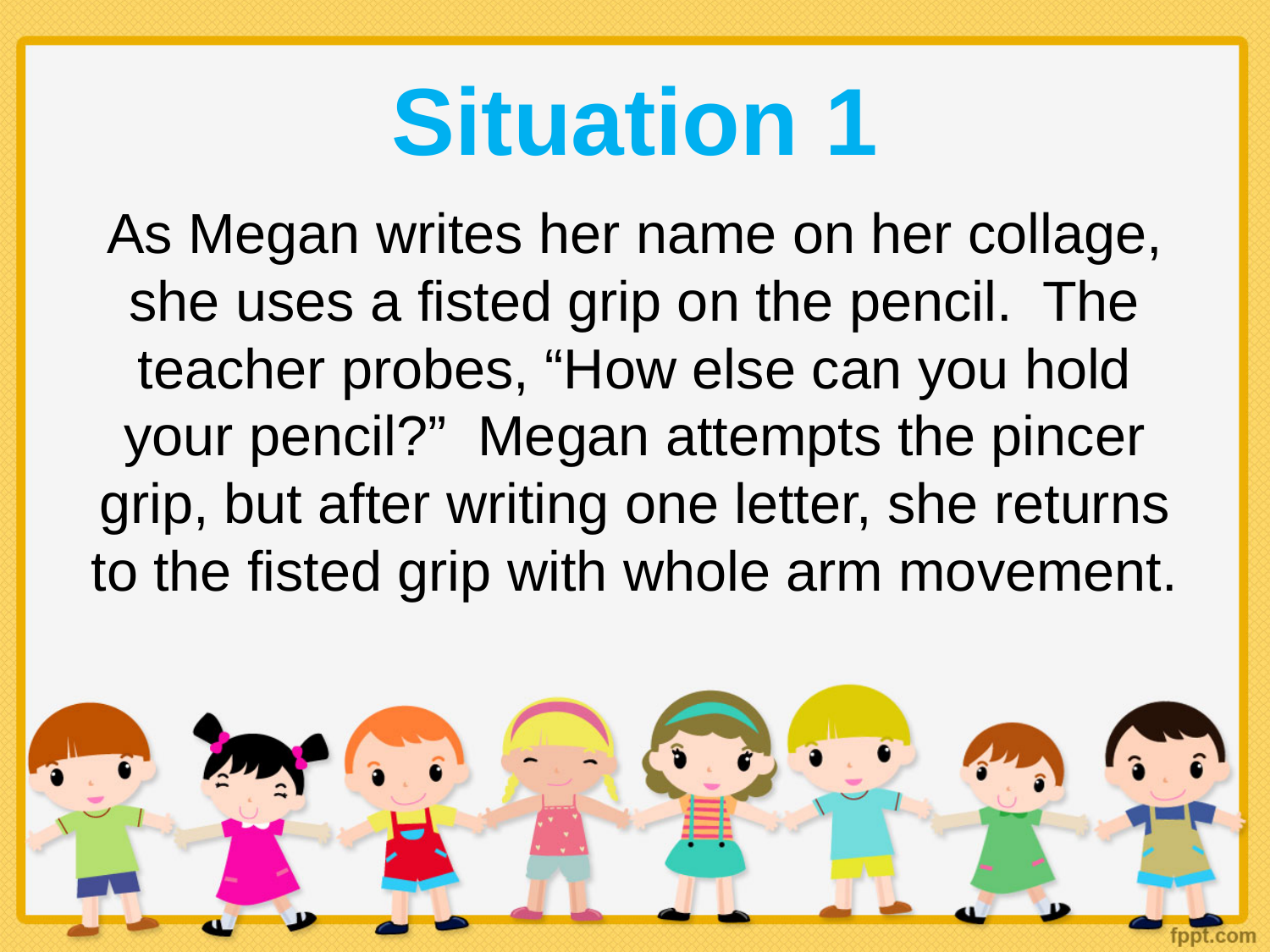

# Situation 1
As Megan writes her name on her collage, she uses a fisted grip on the pencil.  The teacher probes, “How else can you hold your pencil?”  Megan attempts the pincer grip, but after writing one letter, she returns to the fisted grip with whole arm movement.